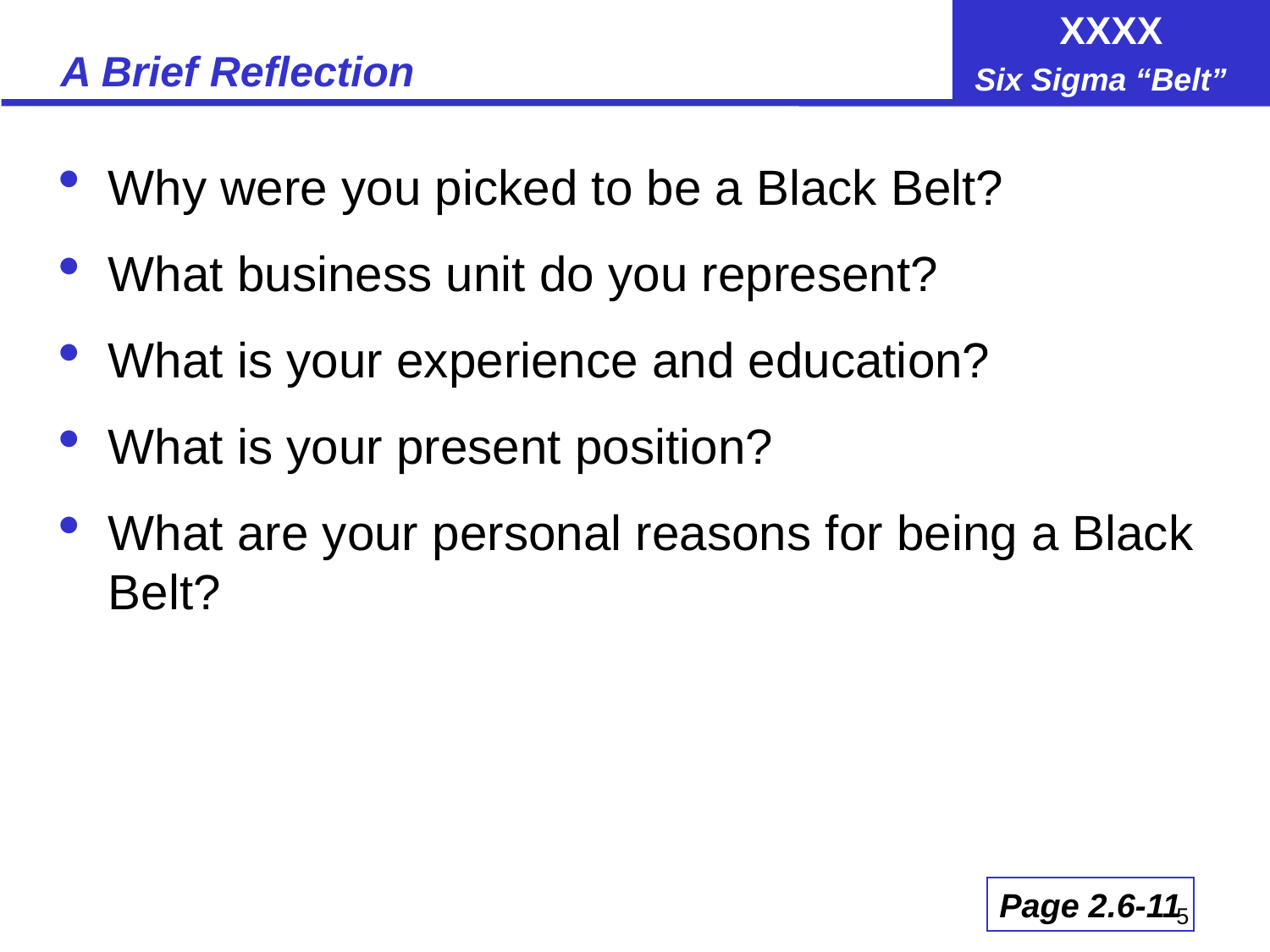

# A Brief Reflection
Why were you picked to be a Black Belt?
What business unit do you represent?
What is your experience and education?
What is your present position?
What are your personal reasons for being a Black Belt?

Page 2.6-11